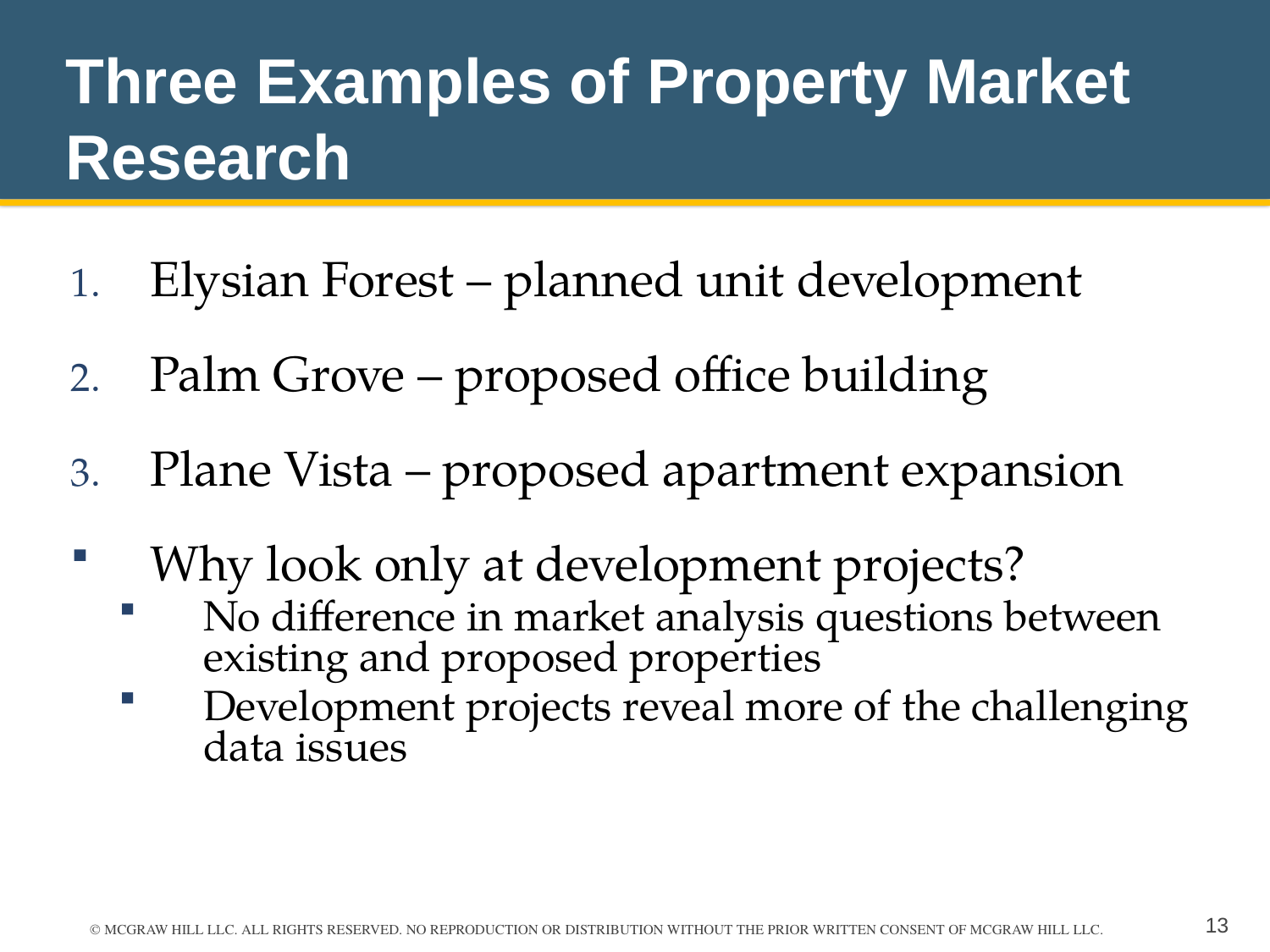

# Three Examples of Property Market Research
Elysian Forest – planned unit development

Palm Grove – proposed office building

Plane Vista – proposed apartment expansion

Why look only at development projects?
No difference in market analysis questions between existing and proposed properties
Development projects reveal more of the challenging data issues
© MCGRAW HILL LLC. ALL RIGHTS RESERVED. NO REPRODUCTION OR DISTRIBUTION WITHOUT THE PRIOR WRITTEN CONSENT OF MCGRAW HILL LLC.
13